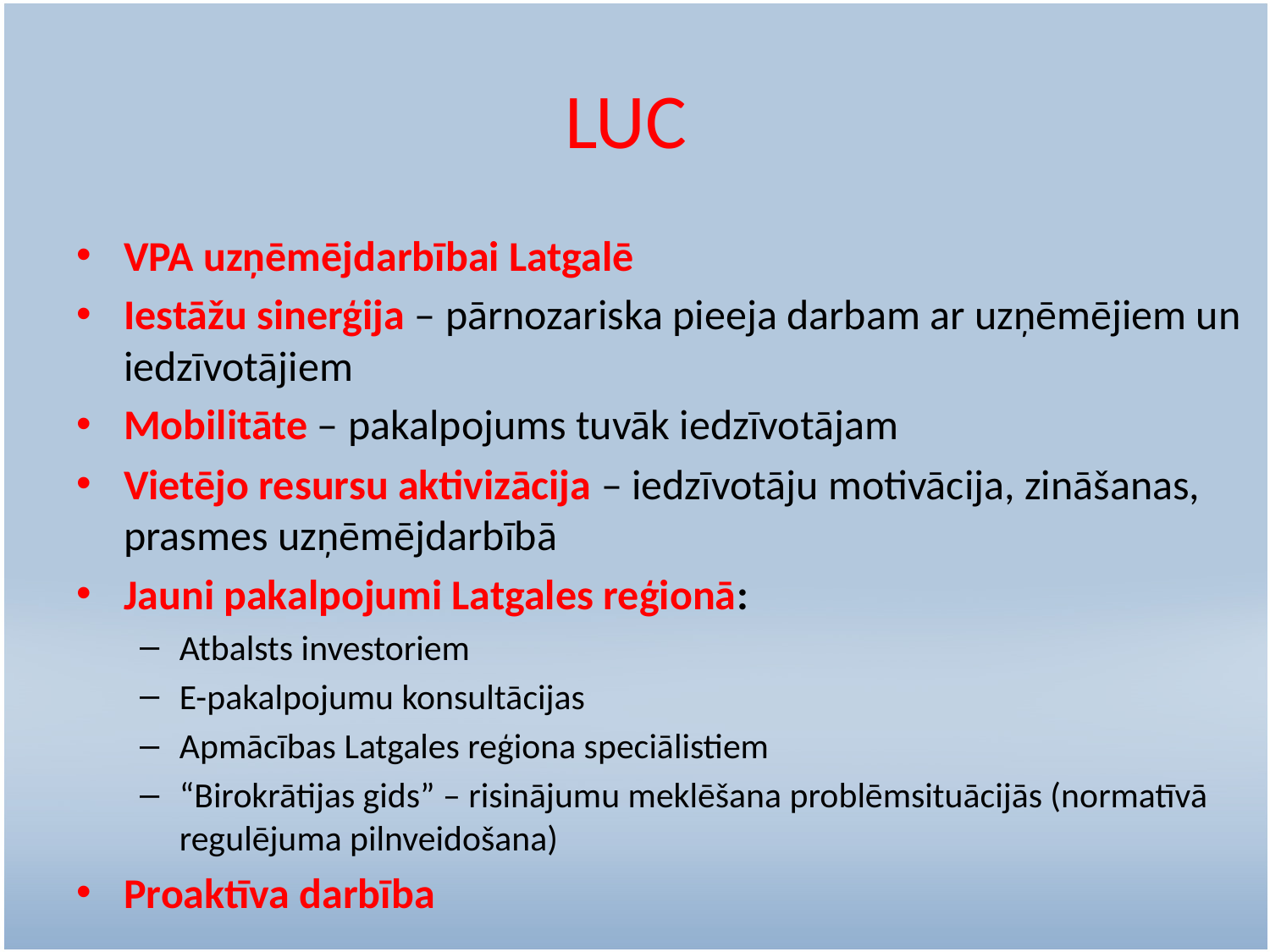

# LUC
VPA uzņēmējdarbībai Latgalē
Iestāžu sinerģija – pārnozariska pieeja darbam ar uzņēmējiem un iedzīvotājiem
Mobilitāte – pakalpojums tuvāk iedzīvotājam
Vietējo resursu aktivizācija – iedzīvotāju motivācija, zināšanas, prasmes uzņēmējdarbībā
Jauni pakalpojumi Latgales reģionā:
Atbalsts investoriem
E-pakalpojumu konsultācijas
Apmācības Latgales reģiona speciālistiem
“Birokrātijas gids” – risinājumu meklēšana problēmsituācijās (normatīvā regulējuma pilnveidošana)
Proaktīva darbība